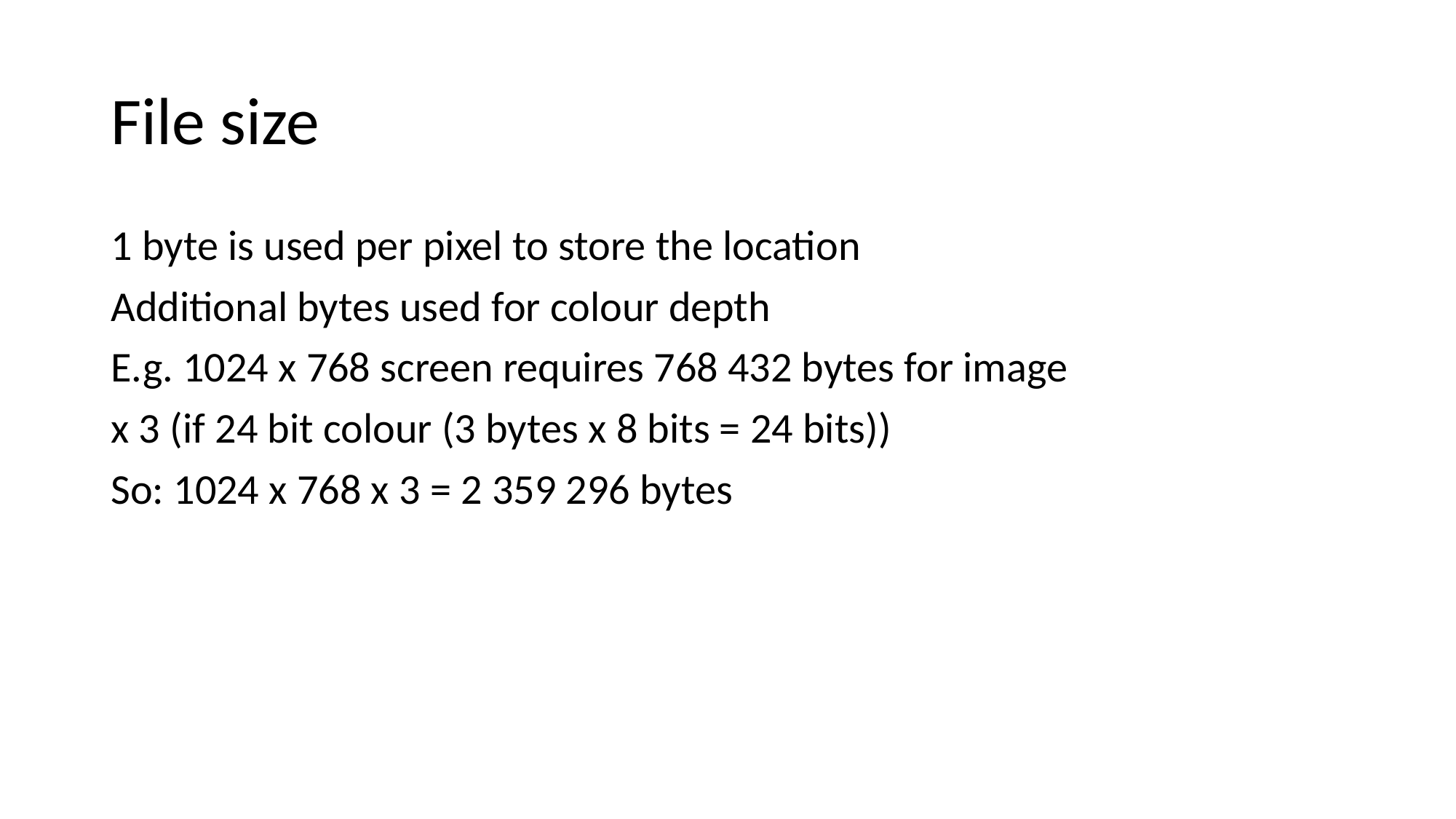

# File size
1 byte is used per pixel to store the location
Additional bytes used for colour depth
E.g. 1024 x 768 screen requires 768 432 bytes for image
x 3 (if 24 bit colour (3 bytes x 8 bits = 24 bits))
So: 1024 x 768 x 3 = 2 359 296 bytes